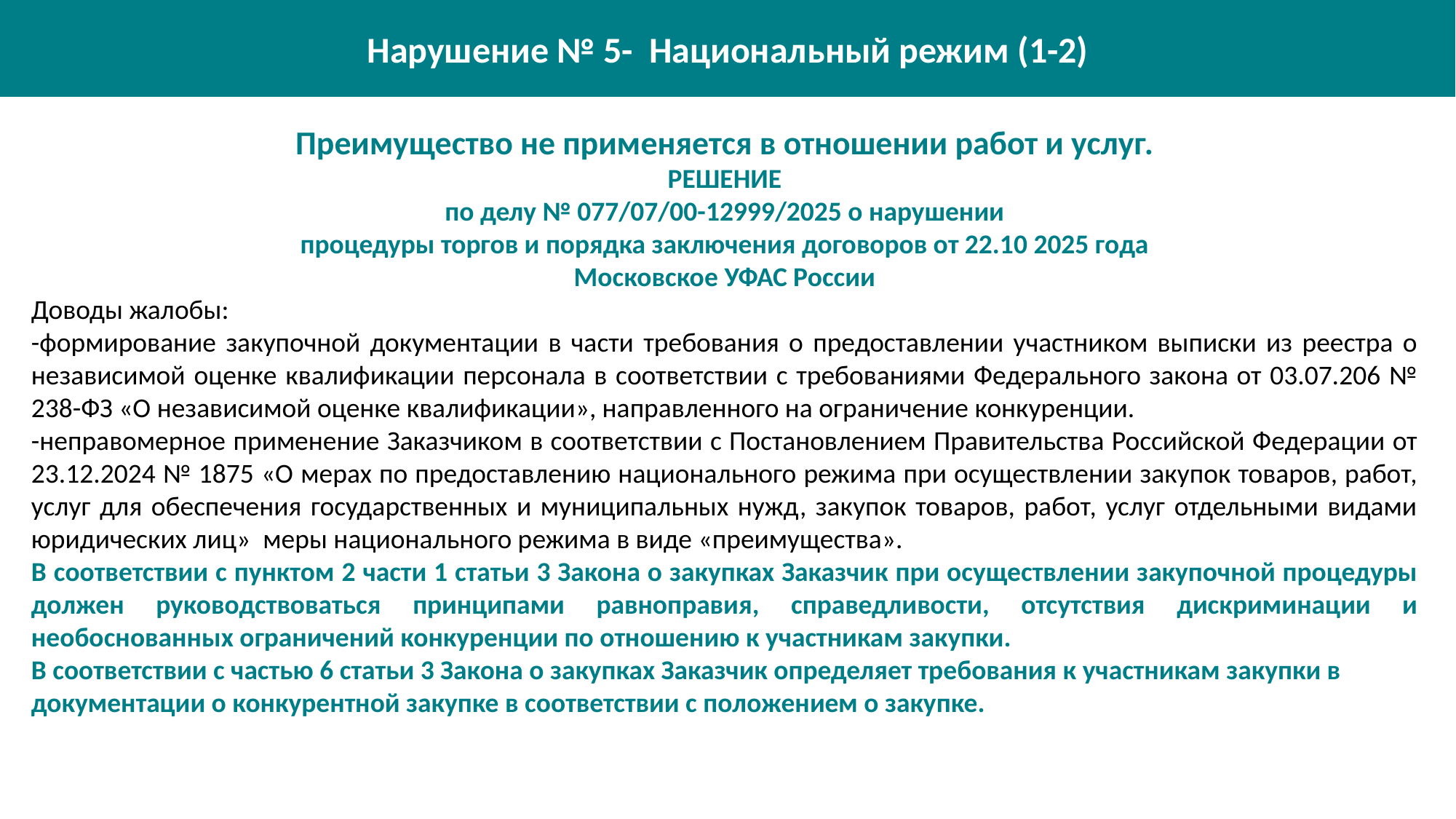

Нарушение № 5-  Национальный режим (1-2)

Преимущество не применяется в отношении работ и услуг.
РЕШЕНИЕ
по делу № 077/07/00-12999/2025 о нарушении
процедуры торгов и порядка заключения договоров от 22.10 2025 года
Московское УФАС России
Доводы жалобы:
-формирование закупочной документации в части требования о предоставлении участником выписки из реестра о независимой оценке квалификации персонала в соответствии с требованиями Федерального закона от 03.07.206 № 238-ФЗ «О независимой оценке квалификации», направленного на ограничение конкуренции.
-неправомерное применение Заказчиком в соответствии с Постановлением Правительства Российской Федерации от 23.12.2024 № 1875 «О мерах по предоставлению национального режима при осуществлении закупок товаров, работ, услуг для обеспечения государственных и муниципальных нужд, закупок товаров, работ, услуг отдельными видами юридических лиц»  меры национального режима в виде «преимущества».
В соответствии с пунктом 2 части 1 статьи 3 Закона о закупках Заказчик при осуществлении закупочной процедуры должен руководствоваться принципами равноправия, справедливости, отсутствия дискриминации и необоснованных ограничений конкуренции по отношению к участникам закупки.
В соответствии с частью 6 статьи 3 Закона о закупках Заказчик определяет требования к участникам закупки в документации о конкурентной закупке в соответствии с положением о закупке.